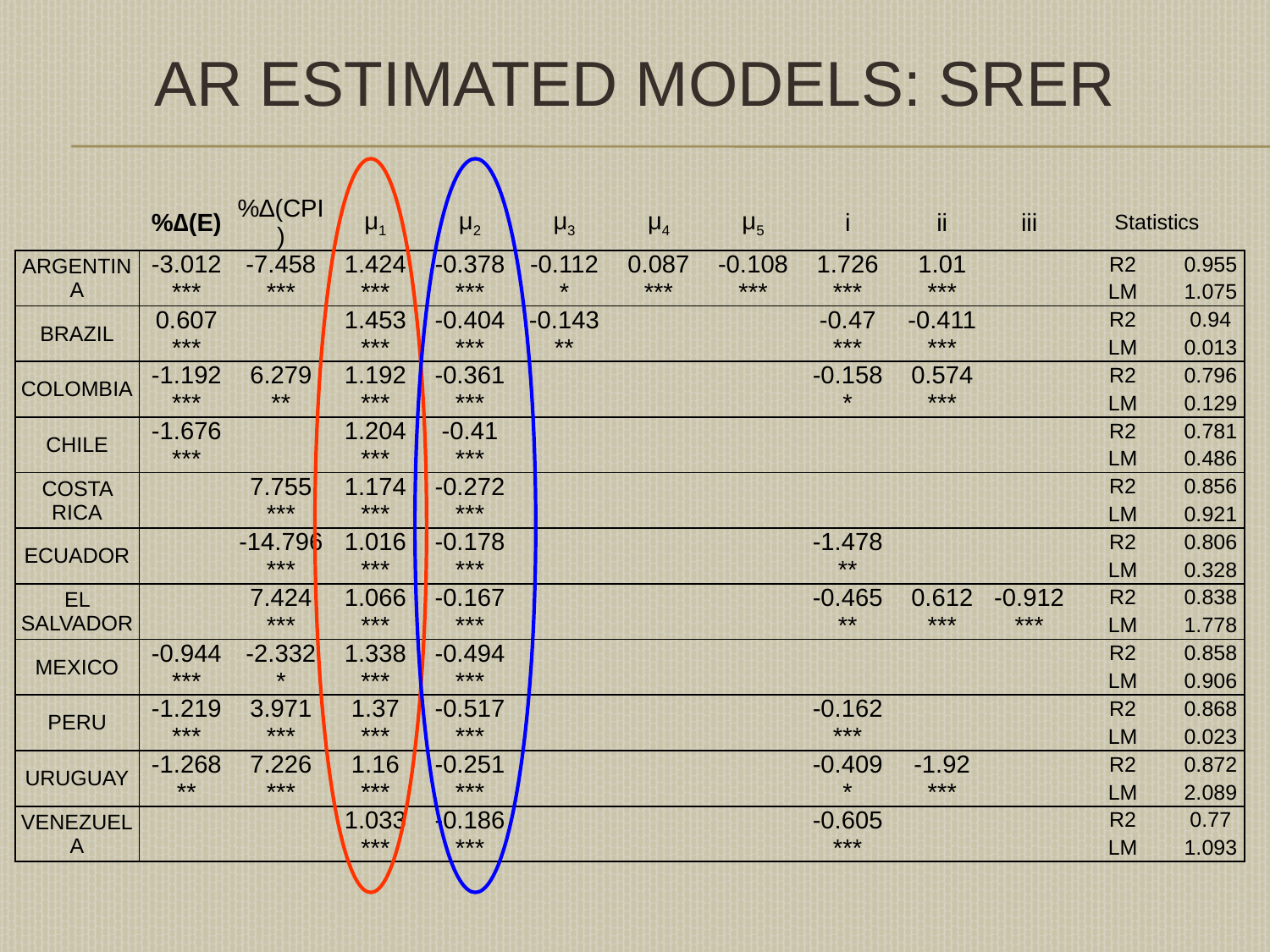

# AR estimated models: SRER

|  | %∆(E) | %∆(CPI) | μ1 | μ2 | μ3 | μ4 | μ5 | i | ii | iii | Statistics |  |
| --- | --- | --- | --- | --- | --- | --- | --- | --- | --- | --- | --- | --- |
| ARGENTINA | -3.012 | -7.458 | 1.424 | -0.378 | -0.112 | 0.087 | -0.108 | 1.726 | 1.01 |  | R2 | 0.955 |
|  | \*\*\* | \*\*\* | \*\*\* | \*\*\* | \* | \*\*\* | \*\*\* | \*\*\* | \*\*\* |  | LM | 1.075 |
| BRAZIL | 0.607 |  | 1.453 | -0.404 | -0.143 |  |  | -0.47 | -0.411 |  | R2 | 0.94 |
|  | \*\*\* |  | \*\*\* | \*\*\* | \*\* |  |  | \*\*\* | \*\*\* |  | LM | 0.013 |
| COLOMBIA | -1.192 | 6.279 | 1.192 | -0.361 |  |  |  | -0.158 | 0.574 |  | R2 | 0.796 |
|  | \*\*\* | \*\* | \*\*\* | \*\*\* |  |  |  | \* | \*\*\* |  | LM | 0.129 |
| CHILE | -1.676 |  | 1.204 | -0.41 |  |  |  |  |  |  | R2 | 0.781 |
|  | \*\*\* |  | \*\*\* | \*\*\* |  |  |  |  |  |  | LM | 0.486 |
| COSTA RICA |  | 7.755 | 1.174 | -0.272 |  |  |  |  |  |  | R2 | 0.856 |
|  |  | \*\*\* | \*\*\* | \*\*\* |  |  |  |  |  |  | LM | 0.921 |
| ECUADOR |  | -14.796 | 1.016 | -0.178 |  |  |  | -1.478 |  |  | R2 | 0.806 |
|  |  | \*\*\* | \*\*\* | \*\*\* |  |  |  | \*\* |  |  | LM | 0.328 |
| EL SALVADOR |  | 7.424 | 1.066 | -0.167 |  |  |  | -0.465 | 0.612 | -0.912 | R2 | 0.838 |
|  |  | \*\*\* | \*\*\* | \*\*\* |  |  |  | \*\* | \*\*\* | \*\*\* | LM | 1.778 |
| MEXICO | -0.944 | -2.332 | 1.338 | -0.494 |  |  |  |  |  |  | R2 | 0.858 |
|  | \*\*\* | \* | \*\*\* | \*\*\* |  |  |  |  |  |  | LM | 0.906 |
| PERU | -1.219 | 3.971 | 1.37 | -0.517 |  |  |  | -0.162 |  |  | R2 | 0.868 |
|  | \*\*\* | \*\*\* | \*\*\* | \*\*\* |  |  |  | \*\*\* |  |  | LM | 0.023 |
| URUGUAY | -1.268 | 7.226 | 1.16 | -0.251 |  |  |  | -0.409 | -1.92 |  | R2 | 0.872 |
|  | \*\* | \*\*\* | \*\*\* | \*\*\* |  |  |  | \* | \*\*\* |  | LM | 2.089 |
| VENEZUELA |  |  | 1.033 | -0.186 |  |  |  | -0.605 |  |  | R2 | 0.77 |
|  |  |  | \*\*\* | \*\*\* |  |  |  | \*\*\* |  |  | LM | 1.093 |